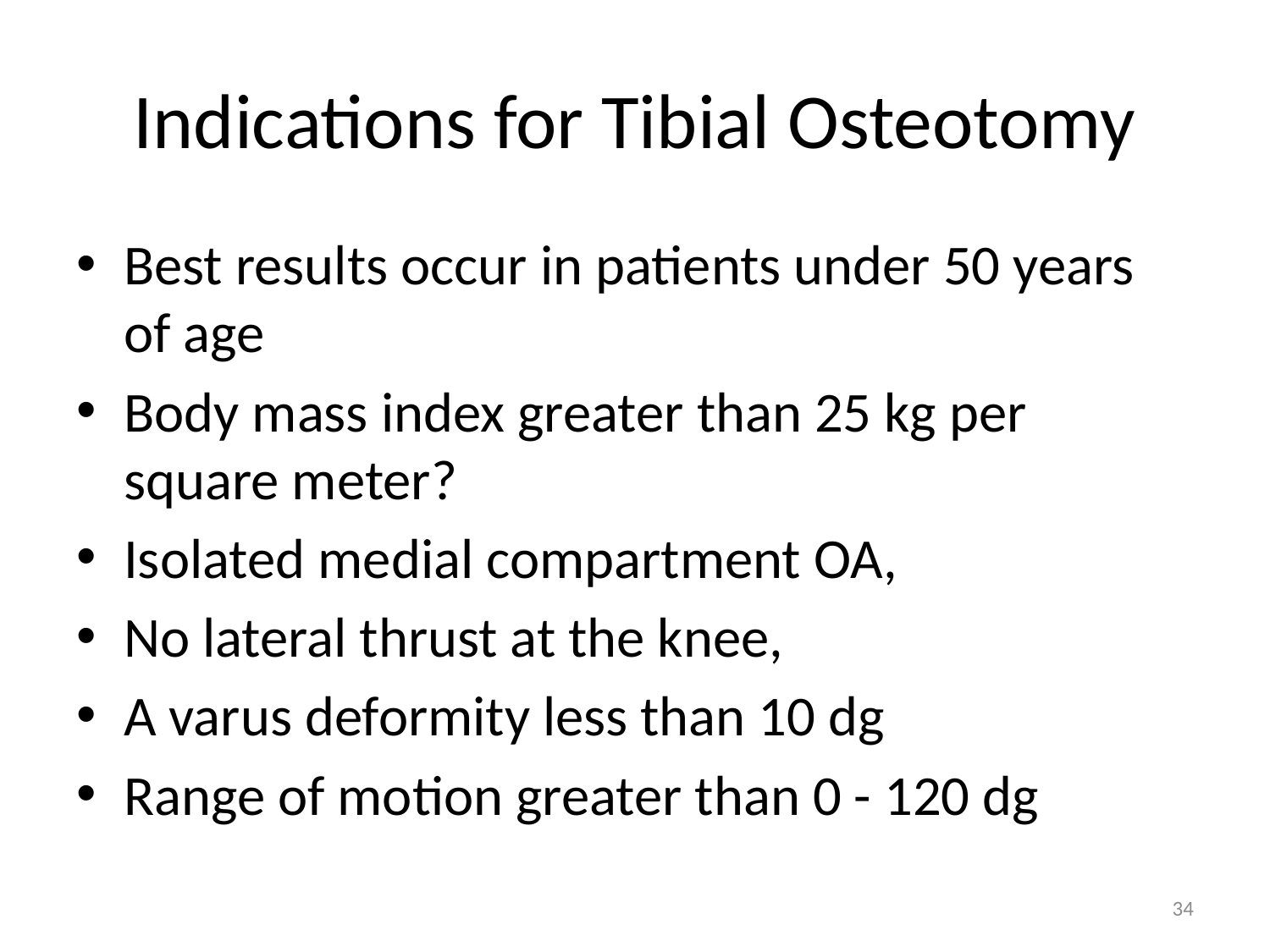

# Indications for Tibial Osteotomy
Best results occur in patients under 50 years of age
Body mass index greater than 25 kg per square meter?
Isolated medial compartment OA,
No lateral thrust at the knee,
A varus deformity less than 10 dg
Range of motion greater than 0 - 120 dg

34